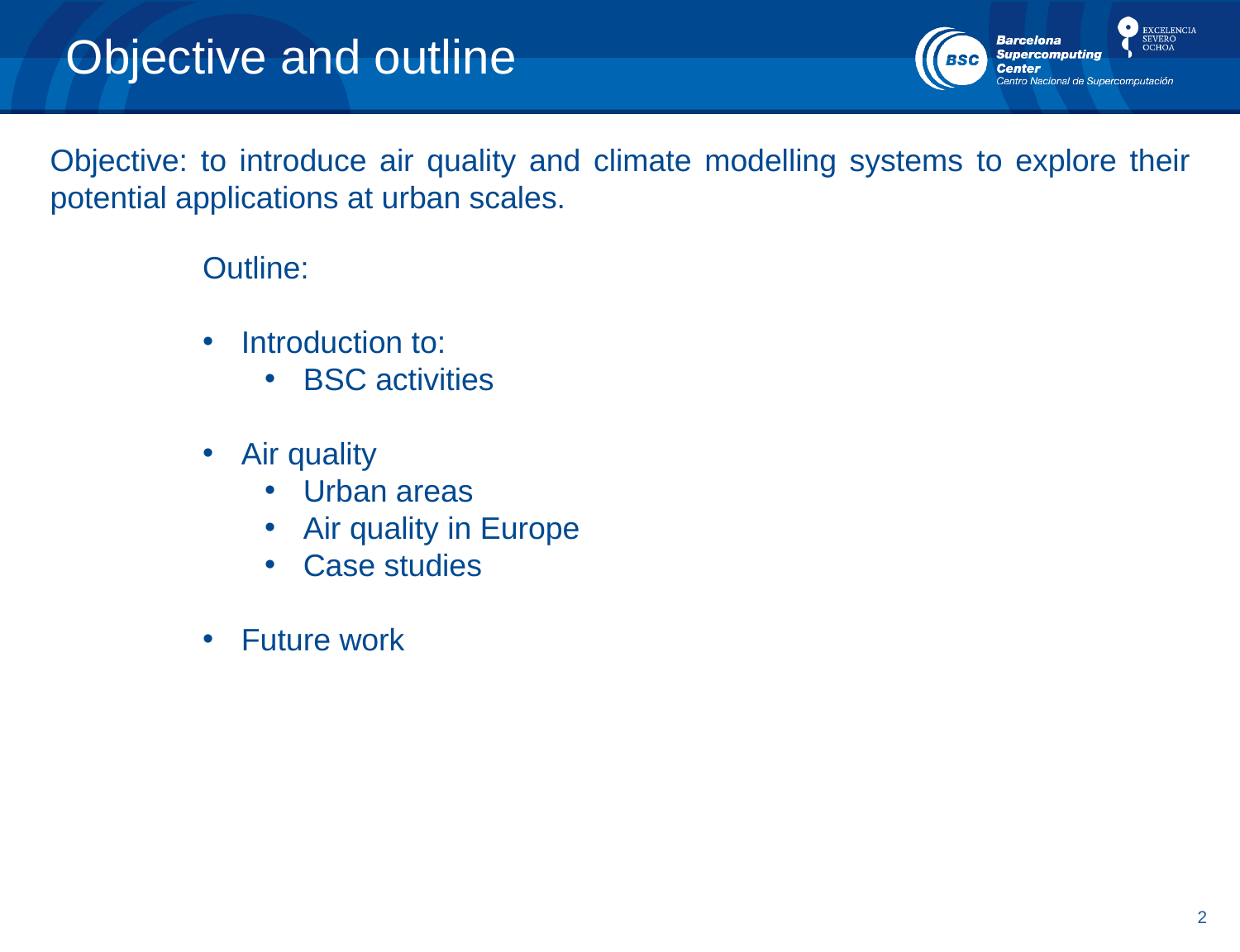

# Objective and outline
Objective: to introduce air quality and climate modelling systems to explore their potential applications at urban scales.
Outline:

Introduction to:
BSC activities

Air quality
Urban areas
Air quality in Europe
Case studies

Future work